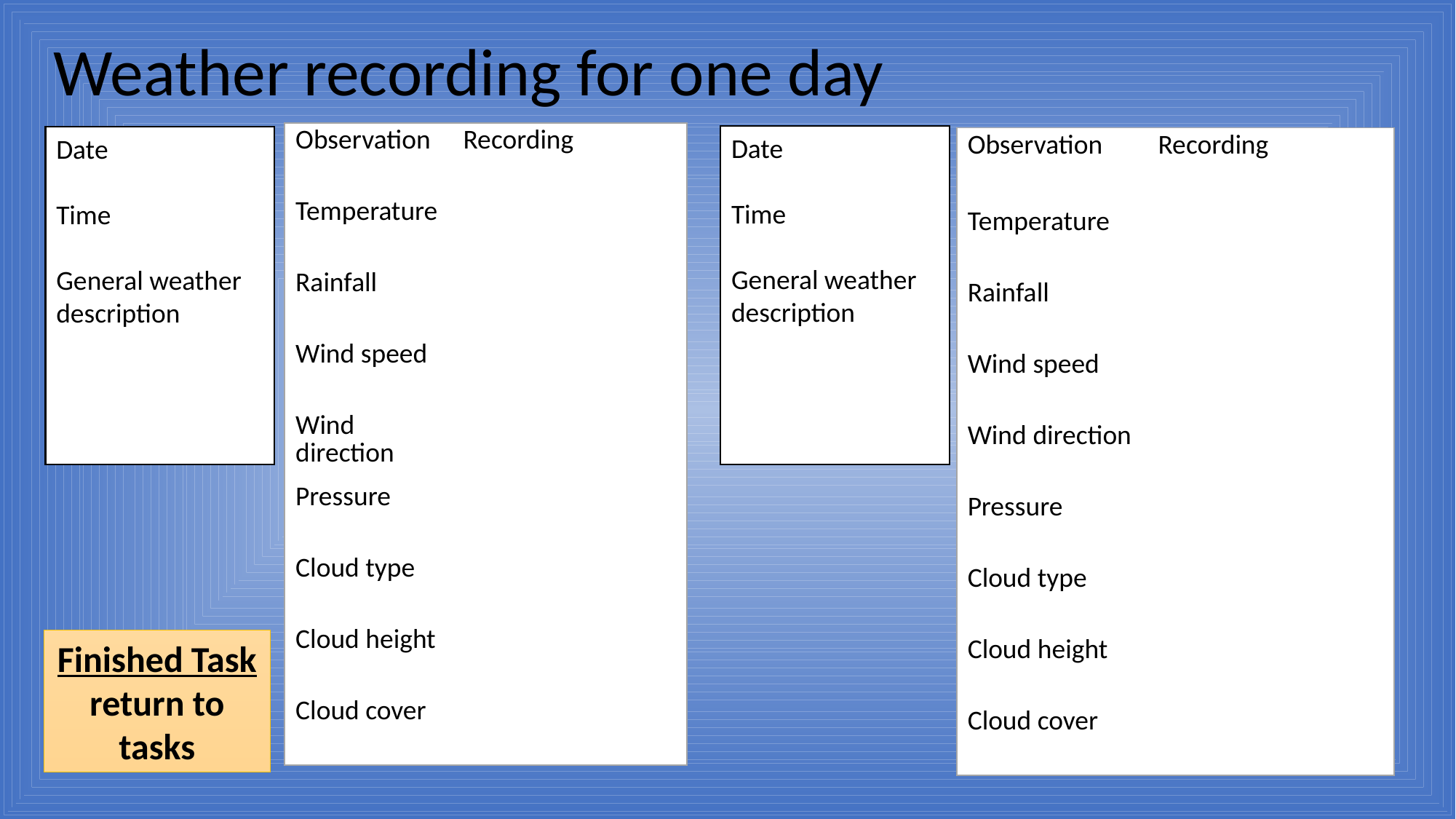

# Weather recording for one day
| Observation | Recording |
| --- | --- |
| Temperature |  |
| Rainfall |  |
| Wind speed |  |
| Wind direction |  |
| Pressure |  |
| Cloud type |  |
| Cloud height |  |
| Cloud cover |  |
Date

Time

General weather description

Date

Time

General weather description

| Observation | Recording |
| --- | --- |
| Temperature |  |
| Rainfall |  |
| Wind speed |  |
| Wind direction |  |
| Pressure |  |
| Cloud type |  |
| Cloud height |  |
| Cloud cover |  |
Finished Task return to tasks